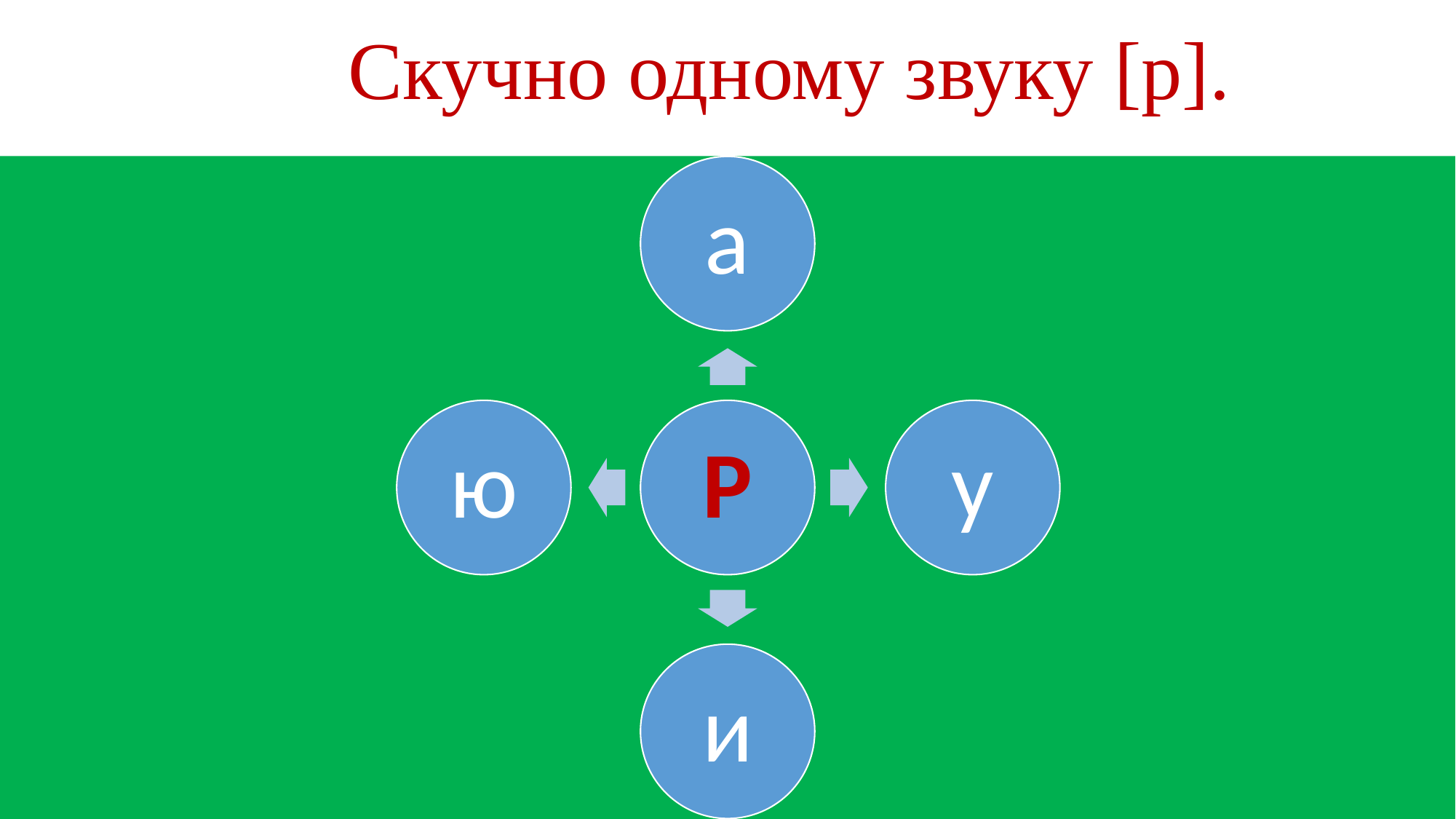

# Скучно одному звуку [р].
Р

а

у

и

ю